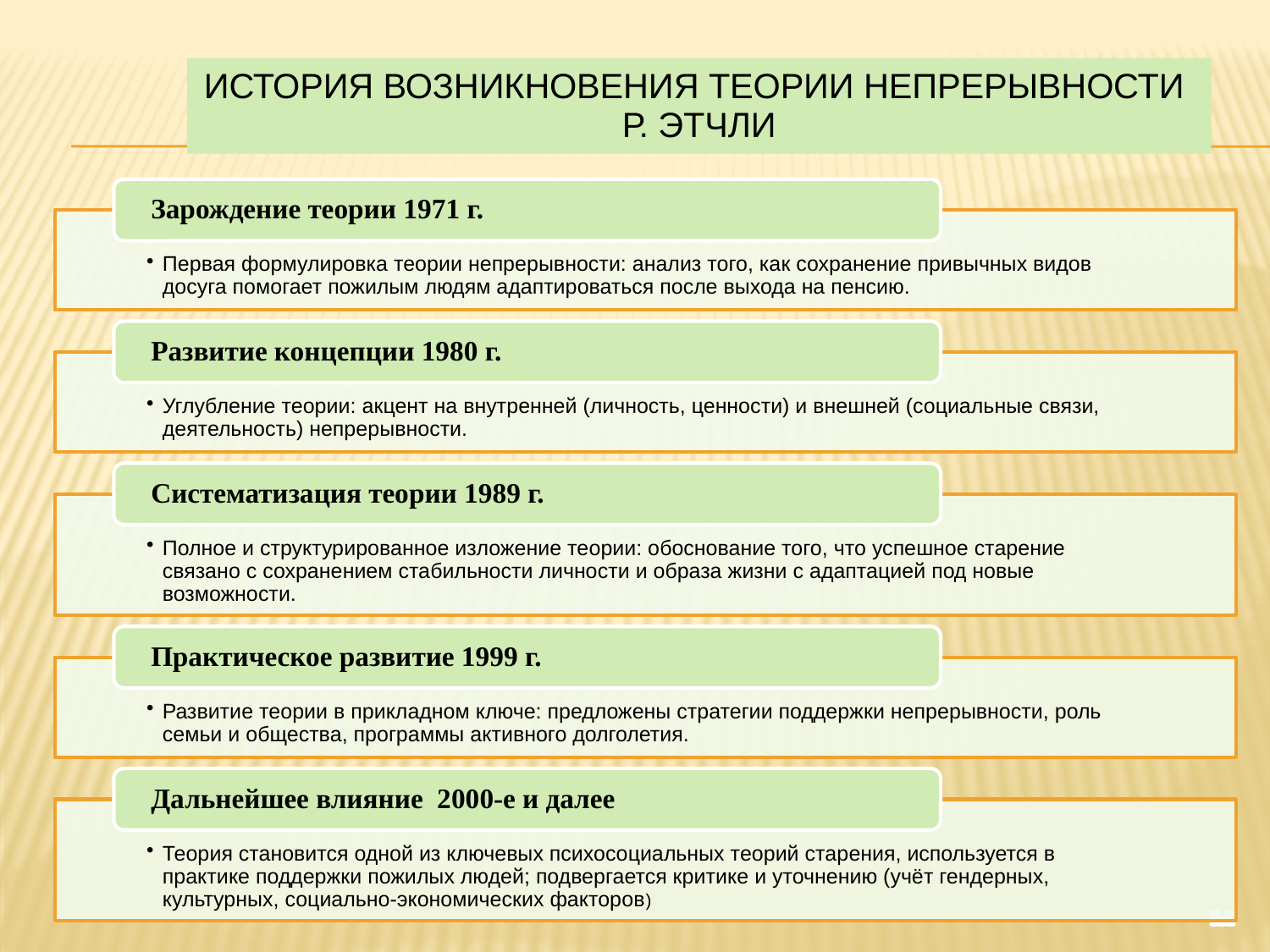

# История возникновения теории непрерывности Р. Этчли
Первая формулировка теории непрерывности: анализ того, как сохранение привычных видов досуга помогает пожилым людям адаптироваться после выхода на пенсию.
Зарождение теории 1971 г.
Углубление теории: акцент на внутренней (личность, ценности) и внешней (социальные связи, деятельность) непрерывности.
Развитие концепции 1980 г.
Полное и структурированное изложение теории: обоснование того, что успешное старение связано с сохранением стабильности личности и образа жизни с адаптацией под новые возможности.

Систематизация теории 1989 г.
Развитие теории в прикладном ключе: предложены стратегии поддержки непрерывности, роль семьи и общества, программы активного долголетия.
Практическое развитие 1999 г.
Теория становится одной из ключевых психосоциальных теорий старения, используется в практике поддержки пожилых людей; подвергается критике и уточнению (учёт гендерных, культурных, социально‑экономических факторов)
Дальнейшее влияние  2000‑е и далее